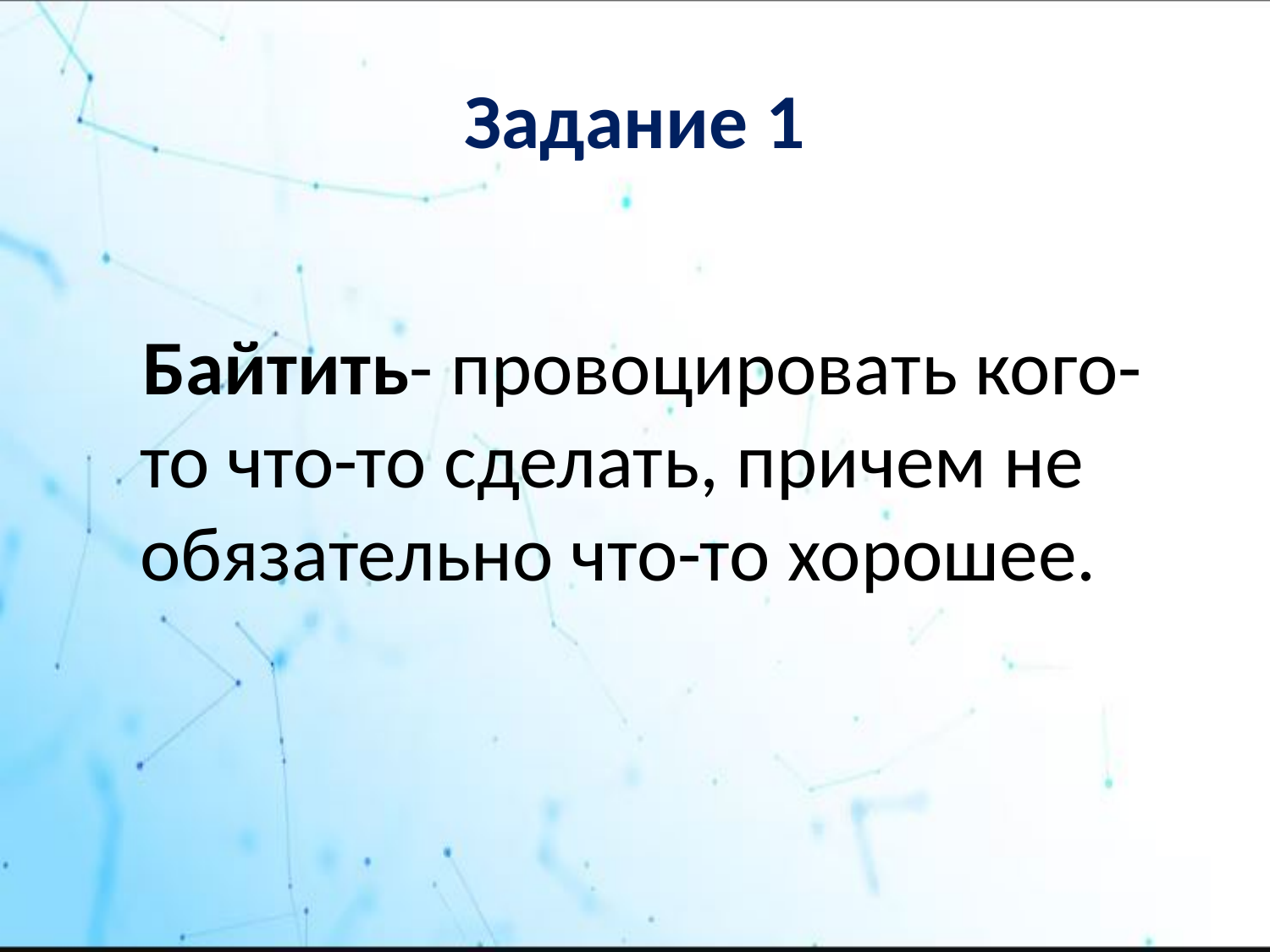

# Задание 1

    Байтить- провоцировать кого-то что-то сделать, причем не обязательно что-то хорошее.